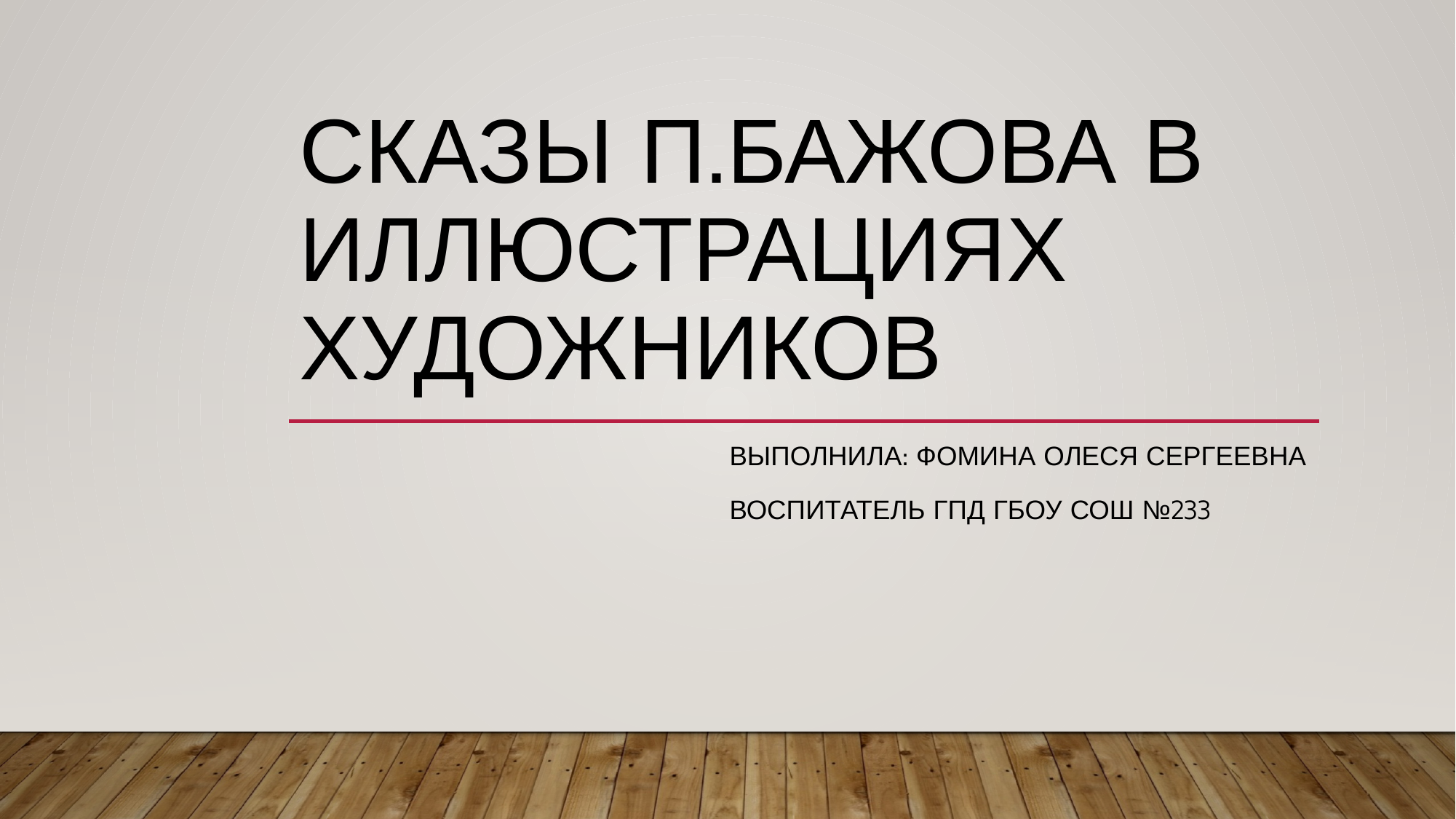

# СКАзы п.бажова в иллюстрациях художников
Выполнила: Фомина олеся сергеевна
воспитатель ГПД ГБОУ СОШ №233